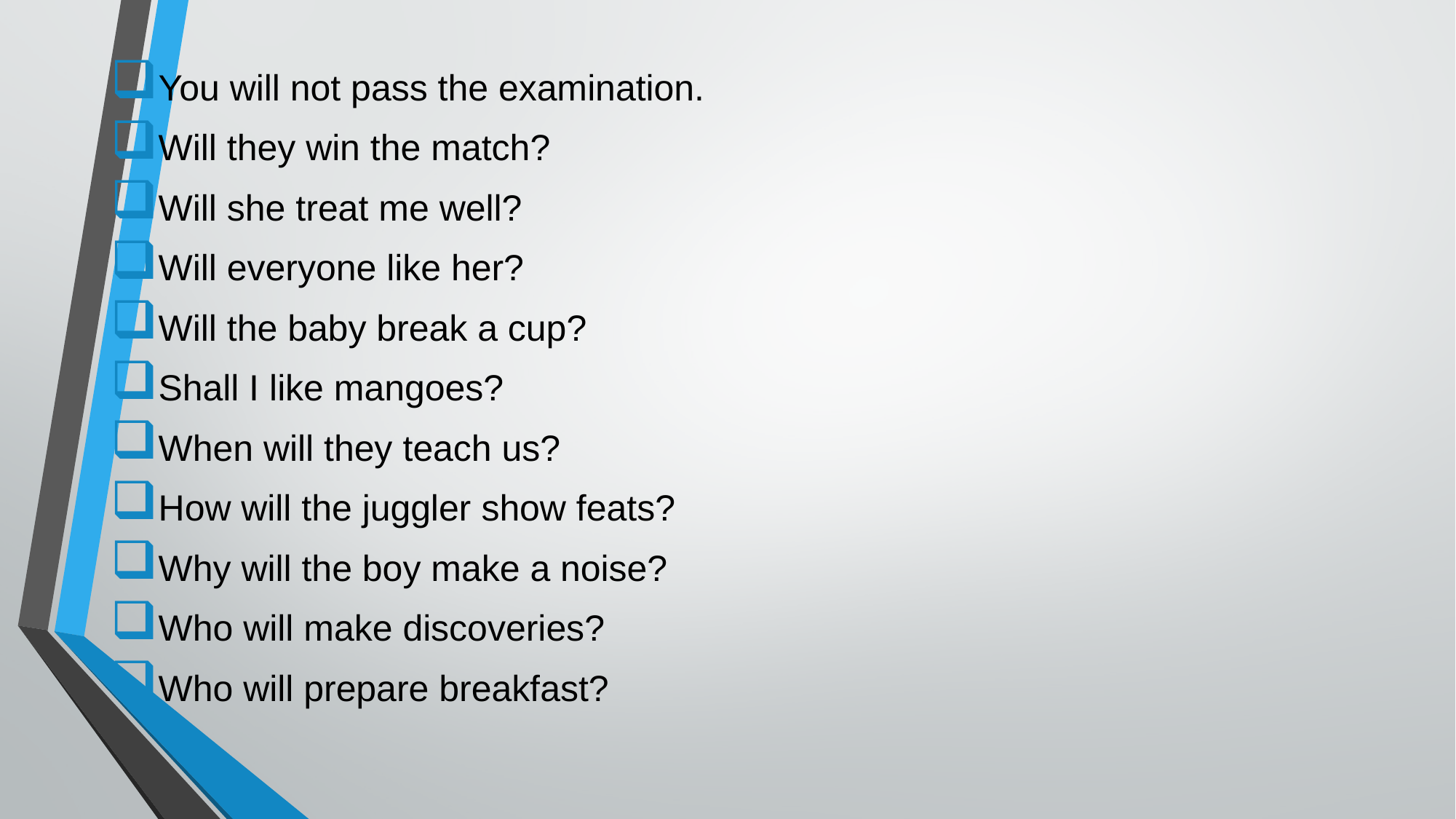

You will not pass the examination.
Will they win the match?
Will she treat me well?
Will everyone like her?
Will the baby break a cup?
Shall I like mangoes?
When will they teach us?
How will the juggler show feats?
Why will the boy make a noise?
Who will make discoveries?
Who will prepare breakfast?